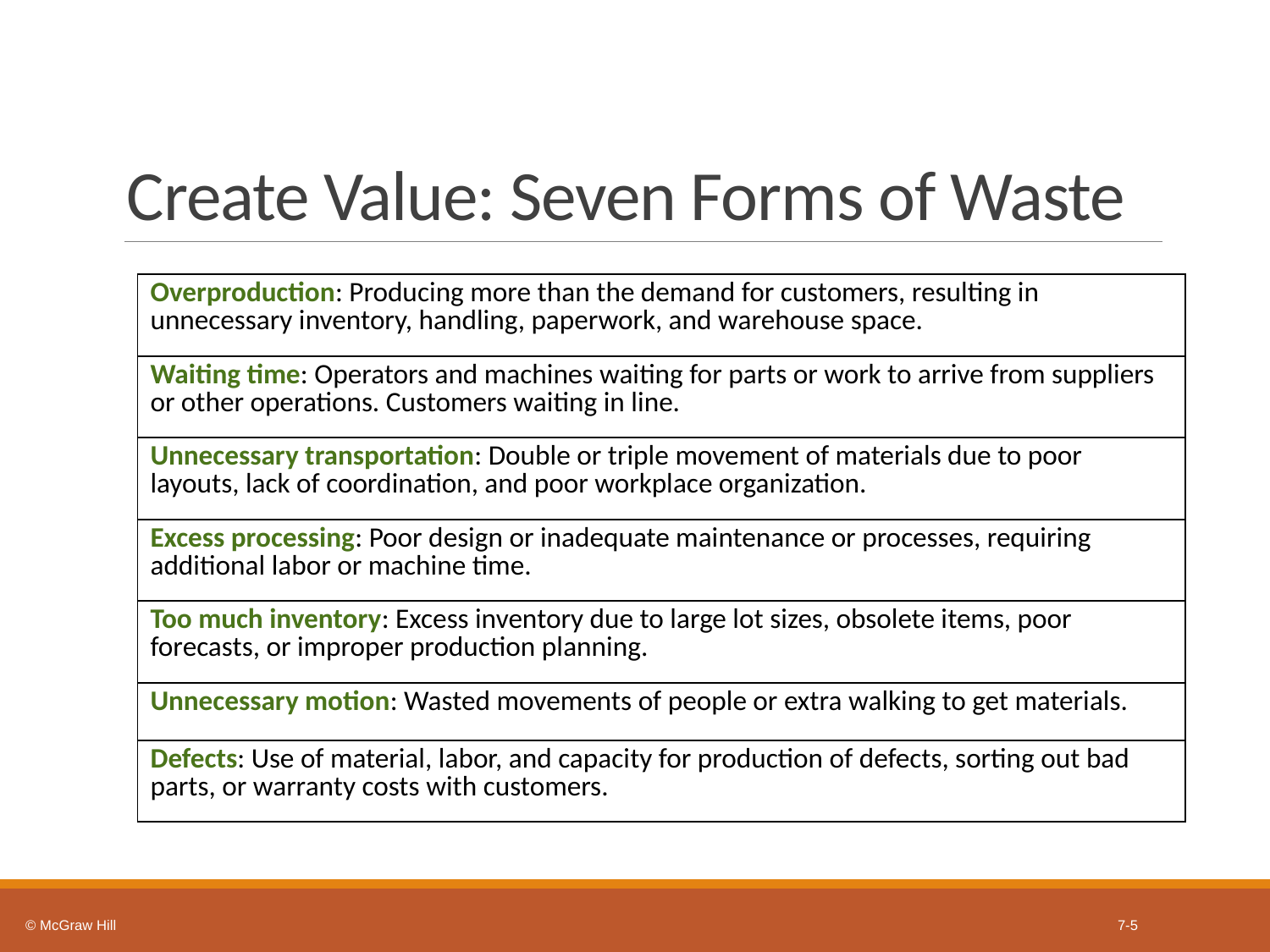

# Create Value: Seven Forms of Waste
| Overproduction: Producing more than the demand for customers, resulting in unnecessary inventory, handling, paperwork, and warehouse space. |
| --- |
| Waiting time: Operators and machines waiting for parts or work to arrive from suppliers or other operations. Customers waiting in line. |
| Unnecessary transportation: Double or triple movement of materials due to poor layouts, lack of coordination, and poor workplace organization. |
| Excess processing: Poor design or inadequate maintenance or processes, requiring additional labor or machine time. |
| Too much inventory: Excess inventory due to large lot sizes, obsolete items, poor forecasts, or improper production planning. |
| Unnecessary motion: Wasted movements of people or extra walking to get materials. |
| Defects: Use of material, labor, and capacity for production of defects, sorting out bad parts, or warranty costs with customers. |